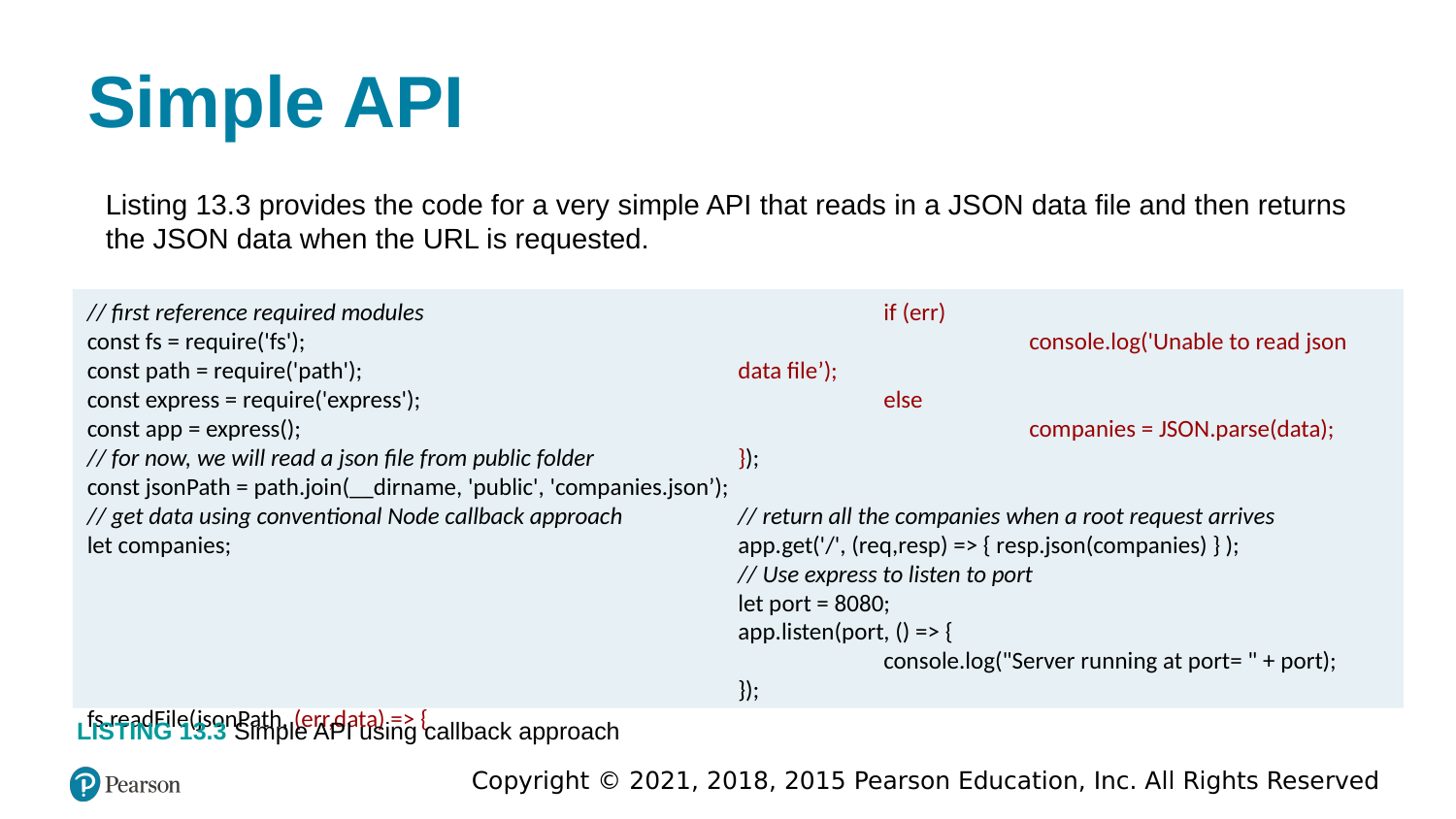

# Simple API
Listing 13.3 provides the code for a very simple API that reads in a JSON data file and then returns the JSON data when the URL is requested.
// first reference required modules
const fs = require('fs');
const path = require('path');
const express = require('express');
const app = express();
// for now, we will read a json file from public folder
const jsonPath = path.join(__dirname, 'public', 'companies.json’);
// get data using conventional Node callback approach
let companies;

fs.readFile(jsonPath, (err,data) => {
	if (err)
		console.log('Unable to read json data file’);
	else
		companies = JSON.parse(data);
});

// return all the companies when a root request arrives
app.get('/', (req,resp) => { resp.json(companies) } );
// Use express to listen to port
let port = 8080;
app.listen(port, () => {
	console.log("Server running at port= " + port);
});
LISTING 13.3 Simple API using callback approach